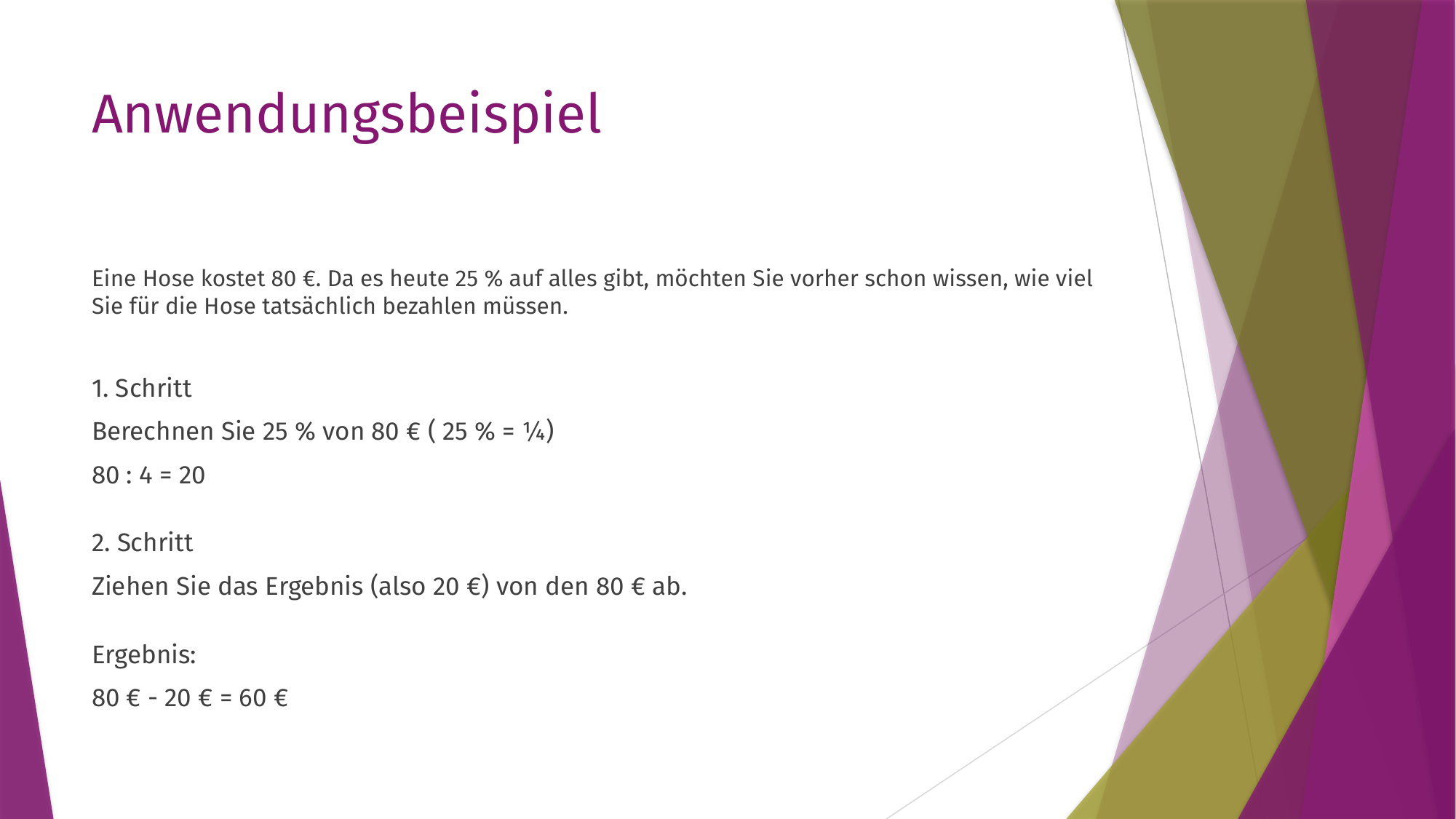

# Anwendungsbeispiel
Eine Hose kostet 80 €. Da es heute 25 % auf alles gibt, möchten Sie vorher schon wissen, wie viel Sie für die Hose tatsächlich bezahlen müssen.

1. Schritt
Berechnen Sie 25 % von 80 € ( 25 % = ¼)
80 : 4 = 20

2. Schritt
Ziehen Sie das Ergebnis (also 20 €) von den 80 € ab.

Ergebnis:
80 € - 20 € = 60 €